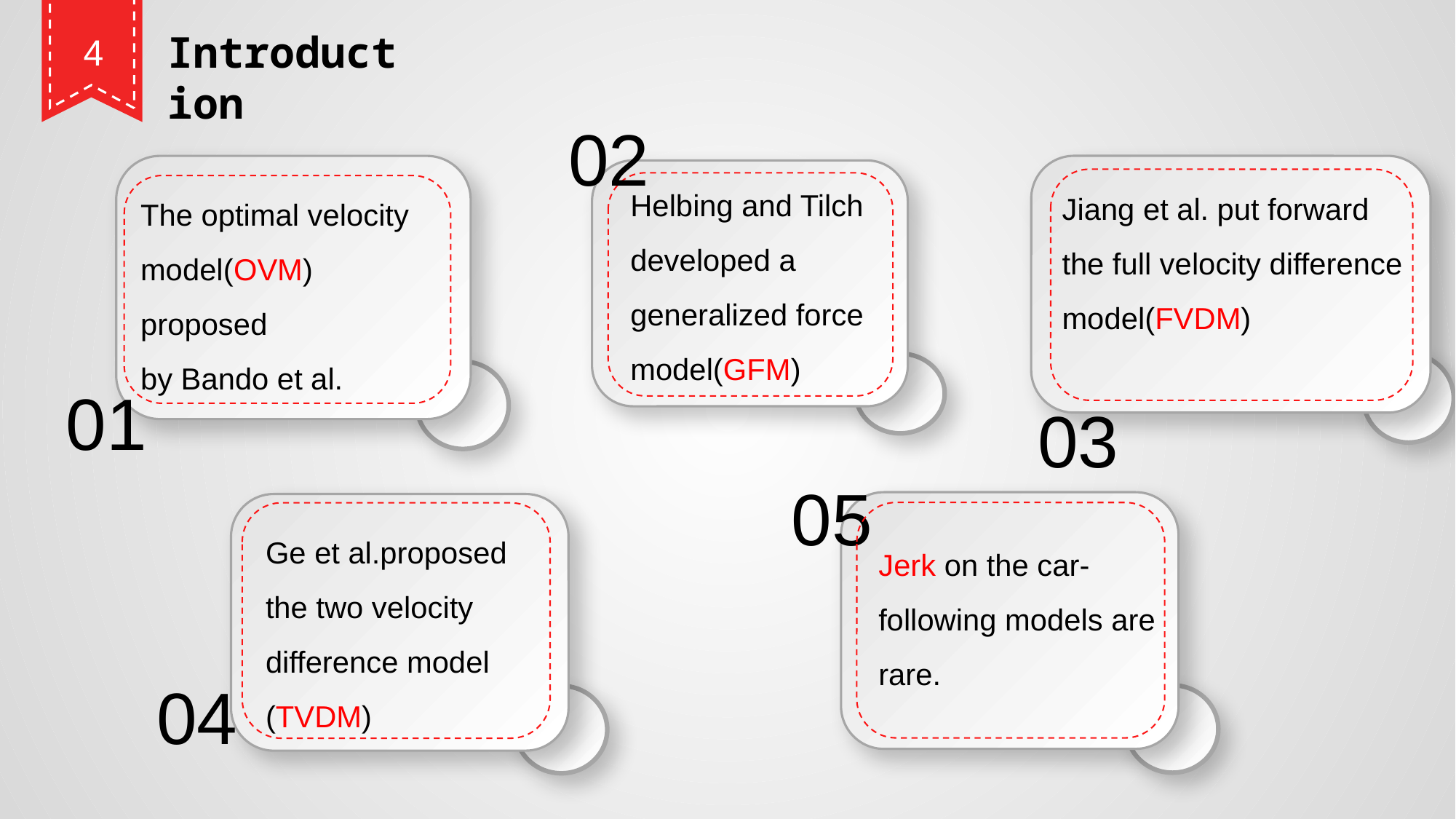

Introduction
4
02

Helbing and Tilch developed a generalized force model(GFM)
Jiang et al. put forward
the full velocity difference model(FVDM)

The optimal velocity model(OVM) proposed
by Bando et al.

01
03
05

Ge et al.proposed the two velocity difference model (TVDM)
Jerk on the car-following models are rare.
04